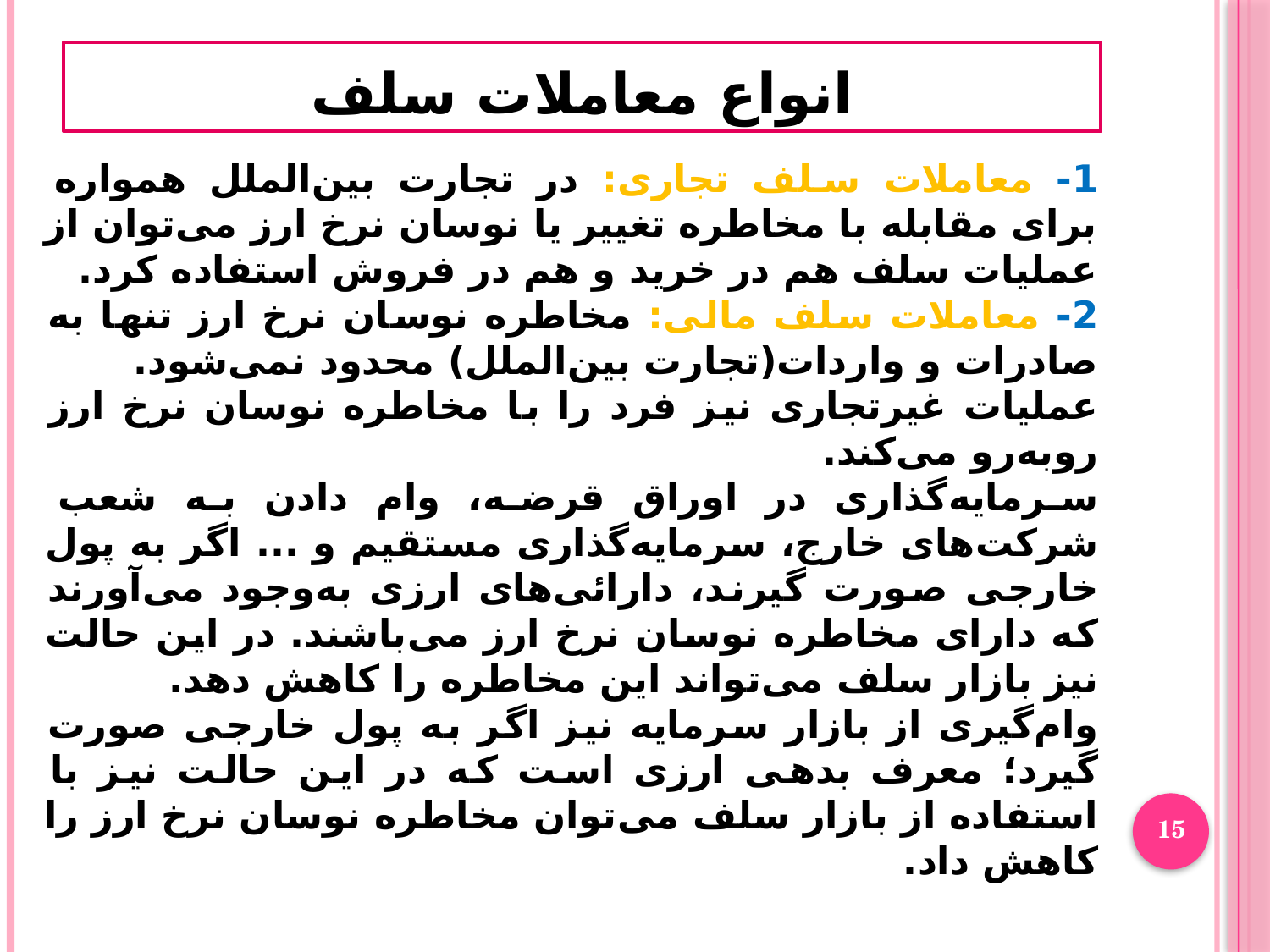

انواع معاملات سلف
1- معاملات سلف تجاری: در تجارت بین‌الملل همواره برای مقابله با مخاطره تغییر یا نوسان نرخ ارز می‌توان از عملیات سلف هم در خرید و هم در فروش استفاده کرد.
2- معاملات سلف مالی: مخاطره نوسان نرخ ارز تنها به صادرات و واردات(تجارت بین‌الملل) محدود نمی‌شود.
عملیات غیرتجاری نیز فرد را با مخاطره نوسان نرخ ارز روبه‌رو می‌کند.
سرمایه‌گذاری در اوراق قرضه، وام دادن به شعب شرکت‌های خارج، سرمایه‌گذاری مستقیم و ... اگر به پول خارجی صورت گیرند، دارائی‌های ارزی به‌وجود می‌آورند که دارای مخاطره نوسان نرخ ارز می‌باشند. در این حالت نیز بازار سلف می‌تواند این مخاطره را کاهش دهد.
وام‌گیری از بازار سرمایه نیز اگر به پول خارجی صورت گیرد؛ معرف بدهی ارزی است که در این حالت نیز با استفاده از بازار سلف می‌توان مخاطره نوسان نرخ ارز را کاهش داد.

15